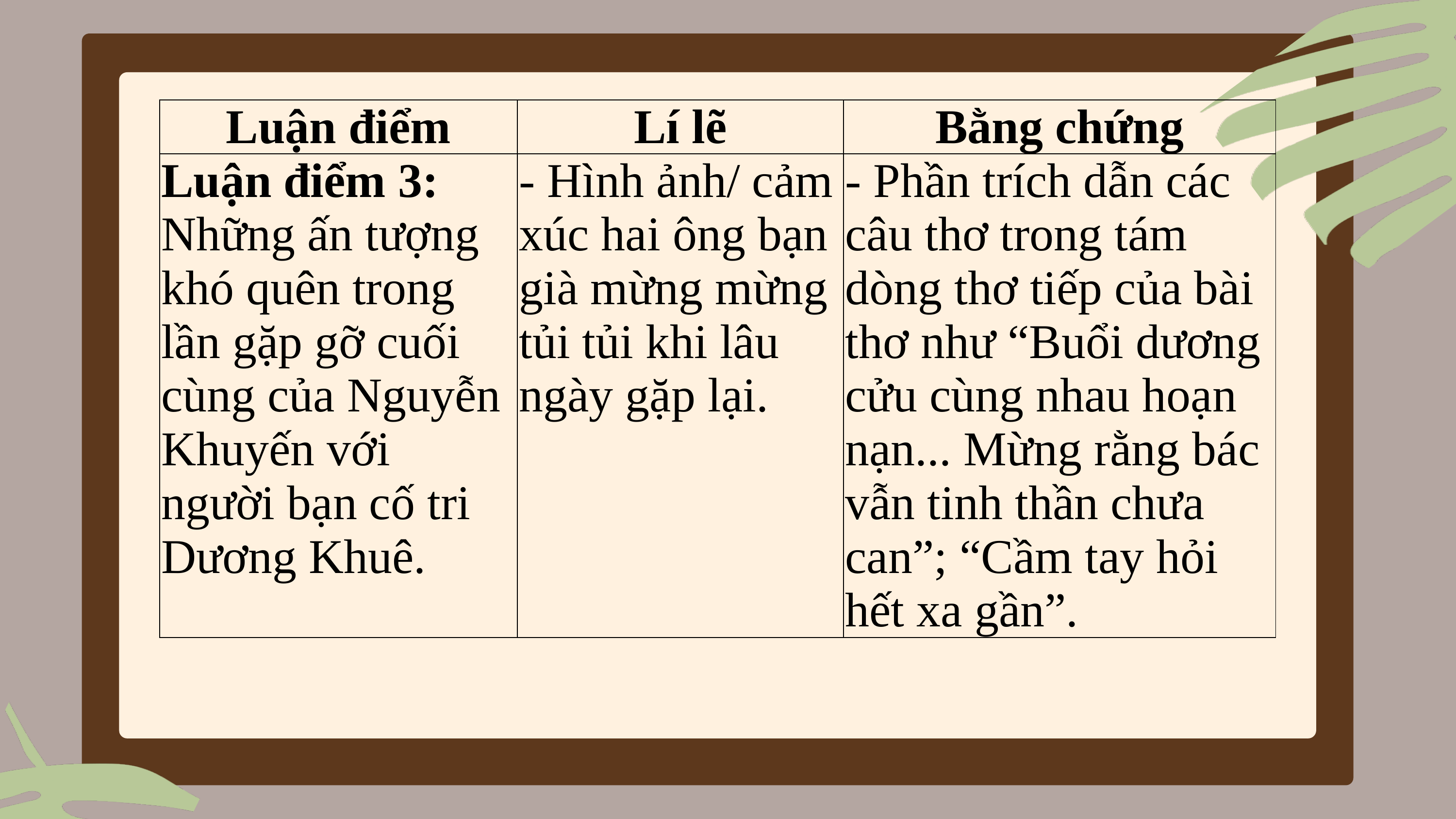

| Luận điểm | Lí lẽ | Bằng chứng |
| --- | --- | --- |
| Luận điểm 3: Những ấn tượng khó quên trong lần gặp gỡ cuối cùng của Nguyễn Khuyến với người bạn cố tri Dương Khuê. | - Hình ảnh/ cảm xúc hai ông bạn già mừng mừng tủi tủi khi lâu ngày gặp lại. | - Phần trích dẫn các câu thơ trong tám dòng thơ tiếp của bài thơ như “Buổi dương cửu cùng nhau hoạn nạn... Mừng rằng bác vẫn tinh thần chưa can”; “Cầm tay hỏi hết xa gần”. |